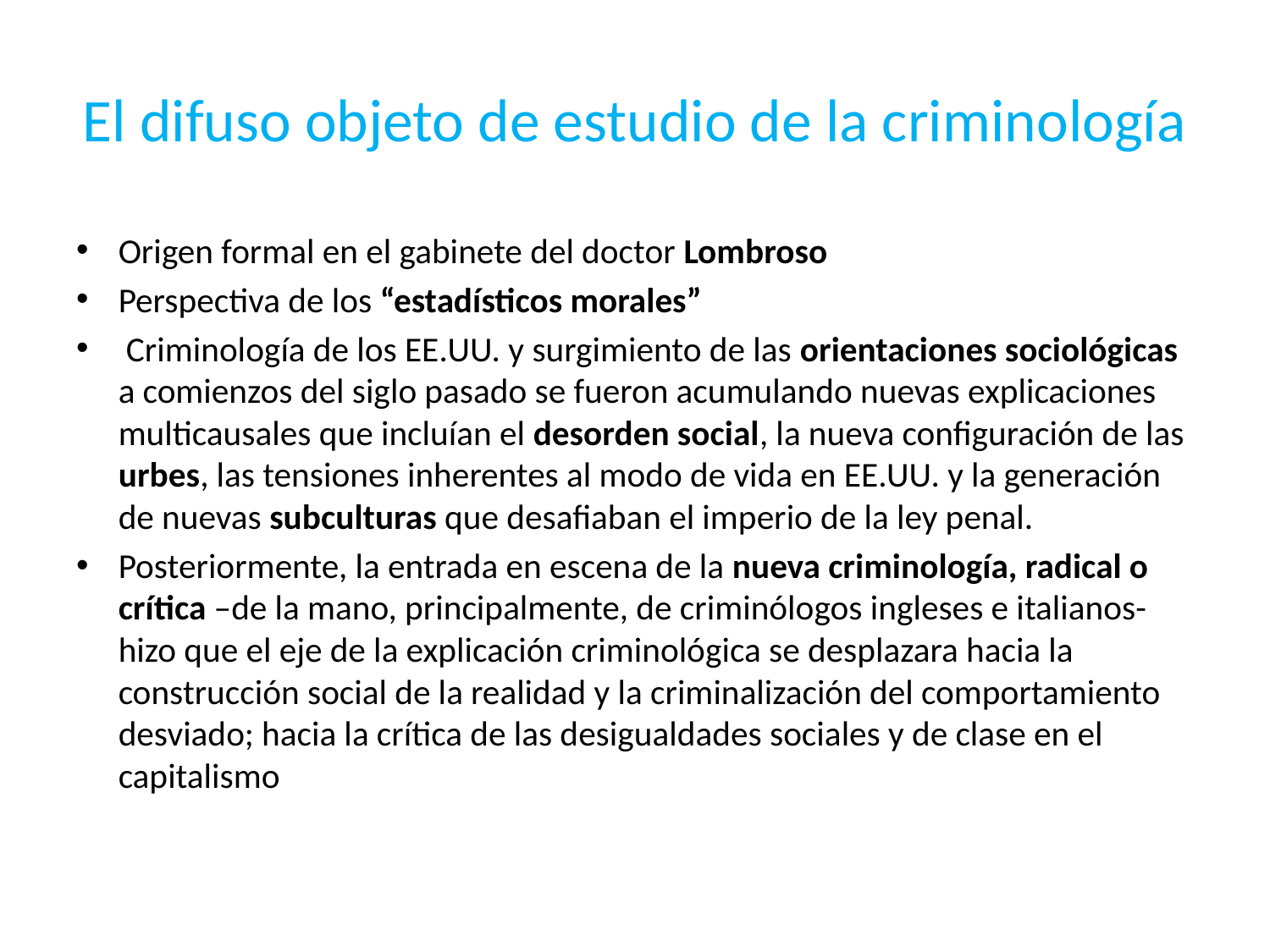

# El difuso objeto de estudio de la criminología
Origen formal en el gabinete del doctor Lombroso
Perspectiva de los “estadísticos morales”
 Criminología de los EE.UU. y surgimiento de las orientaciones sociológicas a comienzos del siglo pasado se fueron acumulando nuevas explicaciones multicausales que incluían el desorden social, la nueva configuración de las urbes, las tensiones inherentes al modo de vida en EE.UU. y la generación de nuevas subculturas que desafiaban el imperio de la ley penal.
Posteriormente, la entrada en escena de la nueva criminología, radical o crítica –de la mano, principalmente, de criminólogos ingleses e italianos- hizo que el eje de la explicación criminológica se desplazara hacia la construcción social de la realidad y la criminalización del comportamiento desviado; hacia la crítica de las desigualdades sociales y de clase en el capitalismo